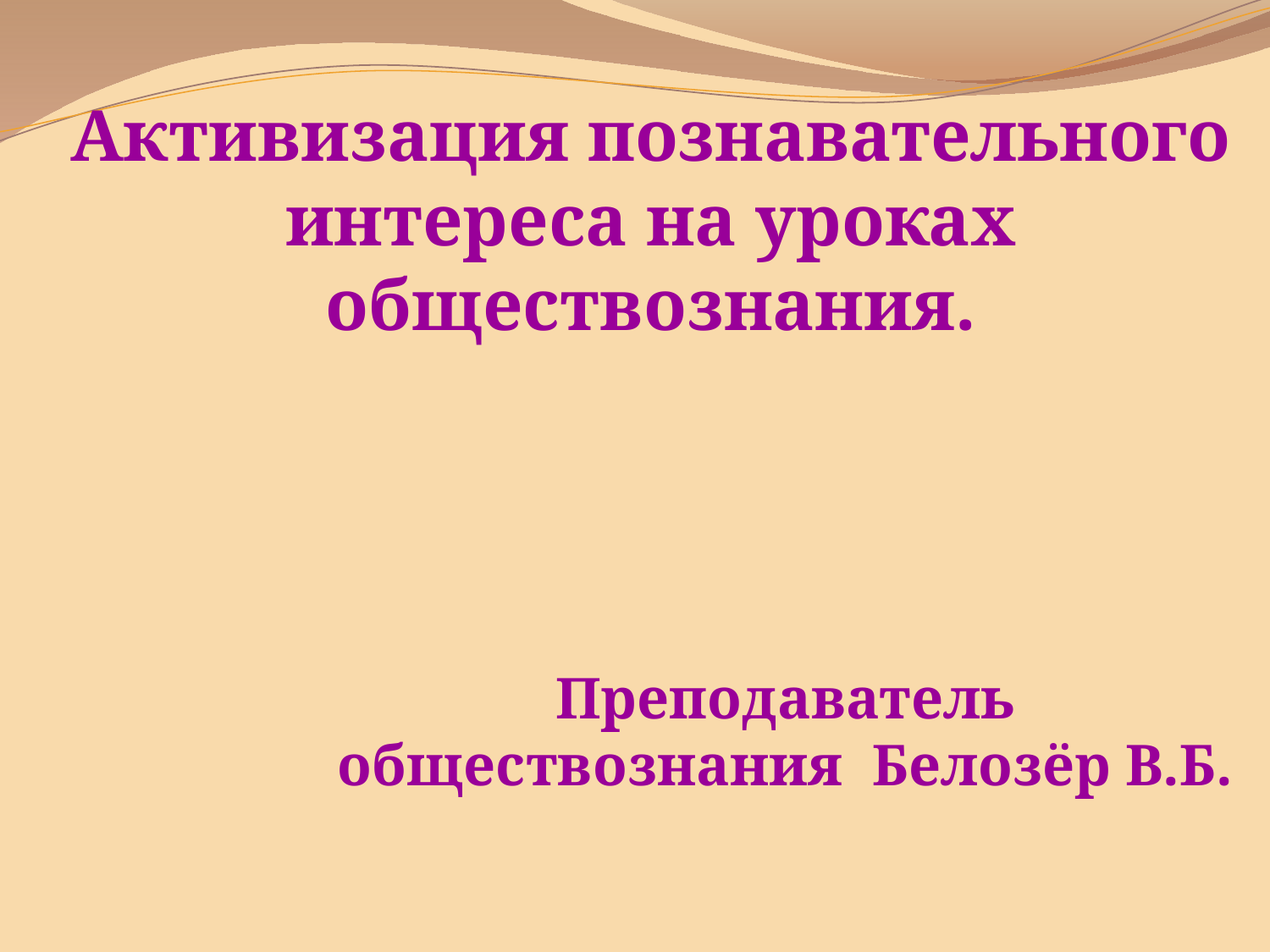

Активизация познавательного интереса на уроках обществознания.
Преподаватель обществознания  Белозёр В.Б.